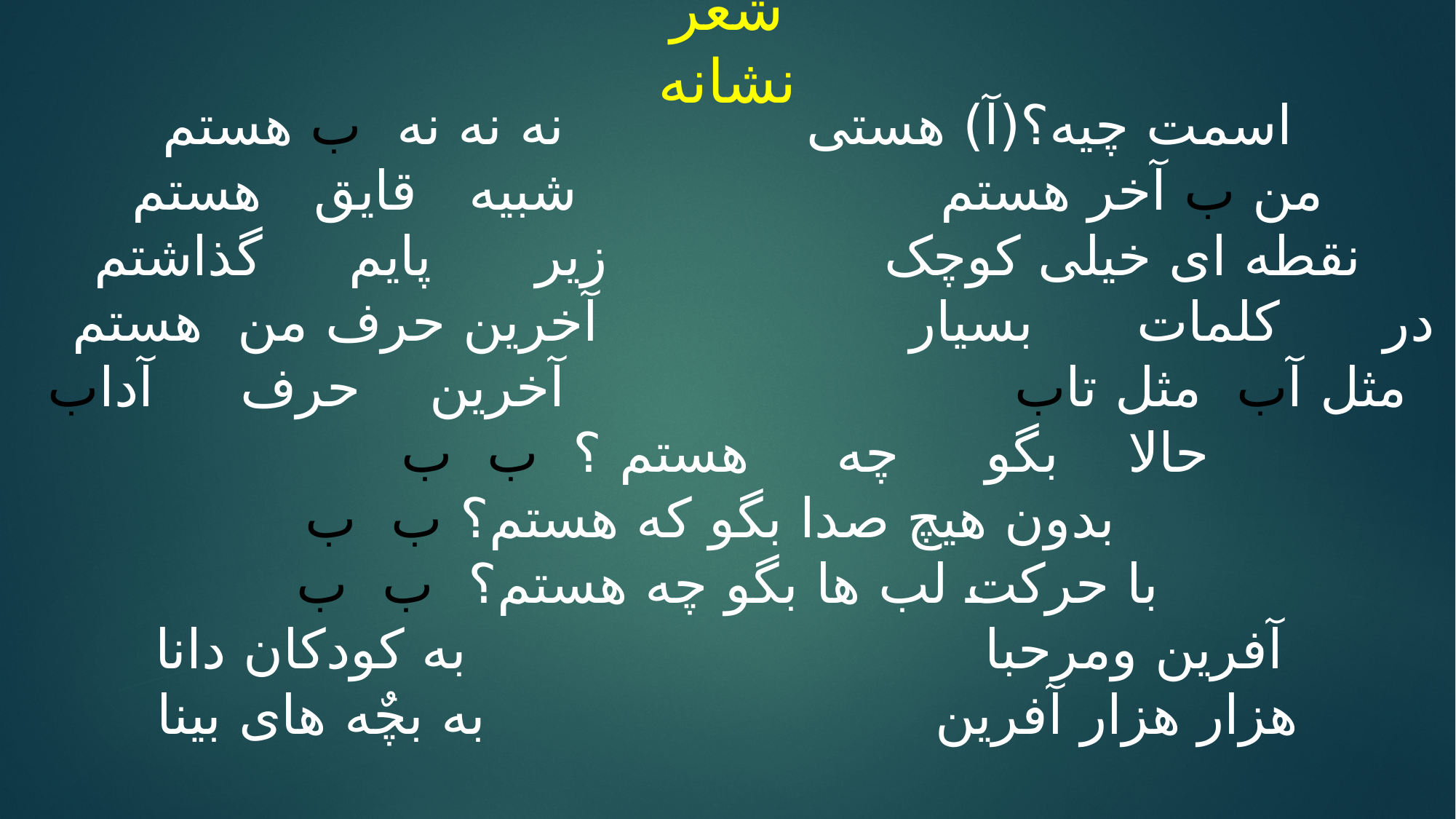

شعر نشانه
اسمت چیه؟(آ) هستی              نه نه نه  ب هستم
من ب آخر هستم                     شبیه   قایق   هستم
نقطه ای خیلی کوچک                زیر      پایم     گذاشتم
در      کلمات      بسیار                  آخرین حرف من  هستم
مثل آب  مثل تاب                          آخرین    حرف     آداب
حالا    بگو     چه     هستم ؟  ب  ب
  بدون هیچ صدا بگو که هستم؟ ب  ب
با حرکت لب ها بگو چه هستم؟  ب  ب
 آفرین ومرحبا                              به کودکان دانا
هزار هزار آفرین                          به بچٌه های بینا